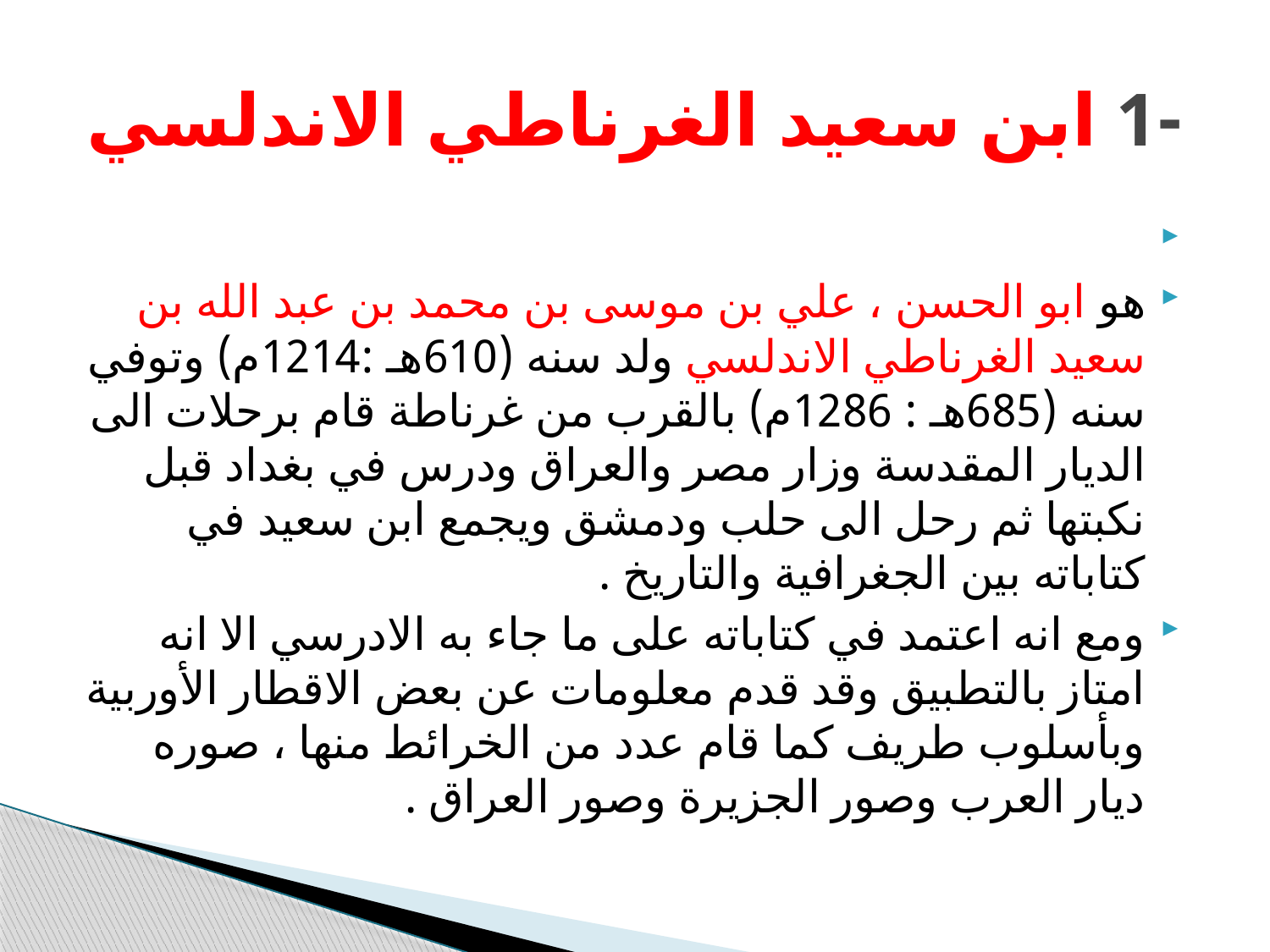

# -1 ابن سعيد الغرناطي الاندلسي

هو ابو الحسن ، علي بن موسى بن محمد بن عبد الله بن سعيد الغرناطي الاندلسي ولد سنه (610هـ :1214م) وتوفي سنه (685هـ : 1286م) بالقرب من غرناطة قام برحلات الى الديار المقدسة وزار مصر والعراق ودرس في بغداد قبل نكبتها ثم رحل الى حلب ودمشق ويجمع ابن سعيد في كتاباته بين الجغرافية والتاريخ .
ومع انه اعتمد في كتاباته على ما جاء به الادرسي الا انه امتاز بالتطبيق وقد قدم معلومات عن بعض الاقطار الأوربية وبأسلوب طريف كما قام عدد من الخرائط منها ، صوره ديار العرب وصور الجزيرة وصور العراق .